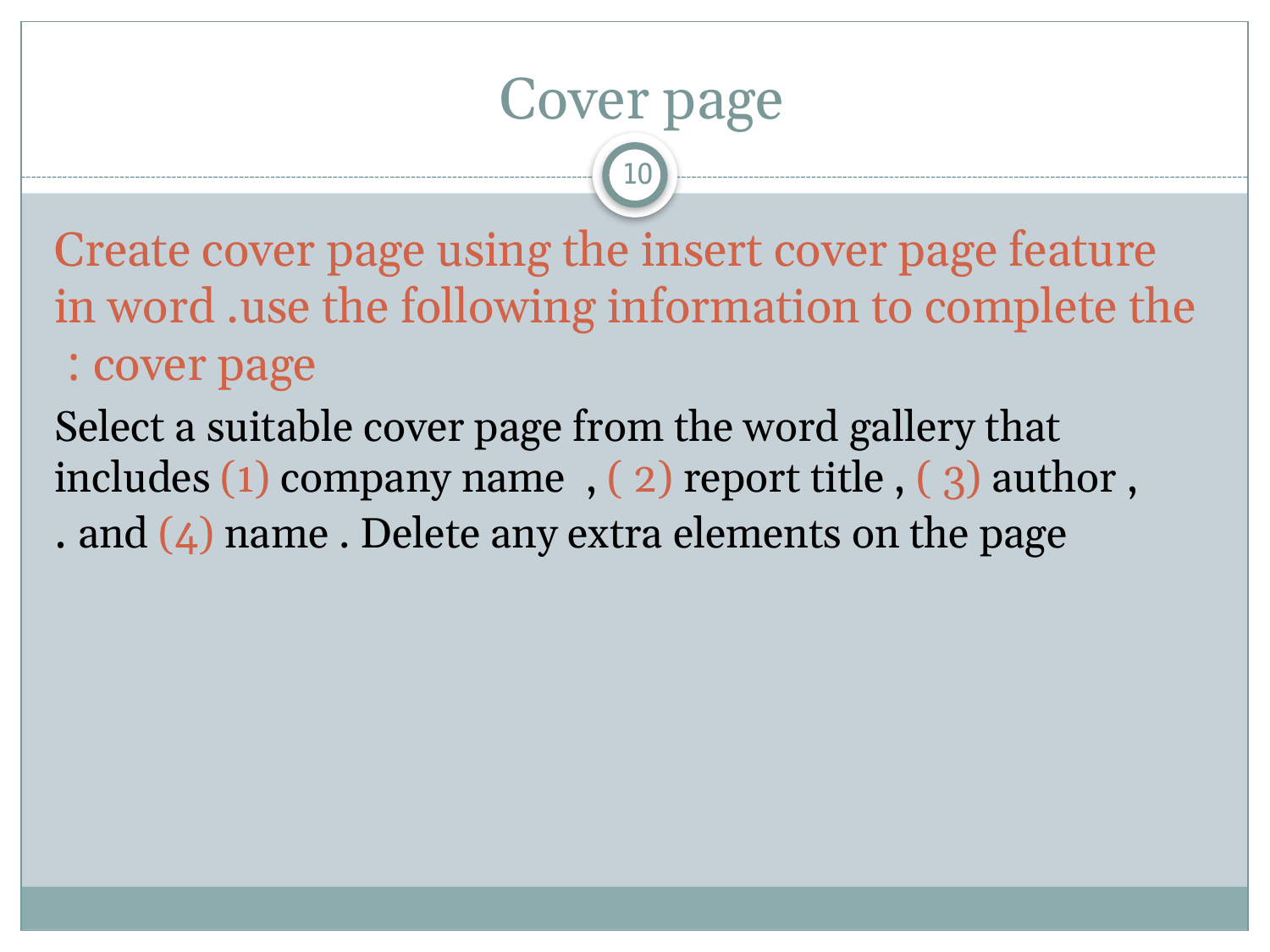

# Cover page
10
Create cover page using the insert cover page feature in word .use the following information to complete the cover page :
Select a suitable cover page from the word gallery that includes (1) company name  , ( 2) report title , ( 3) author , and (4) name . Delete any extra elements on the page .